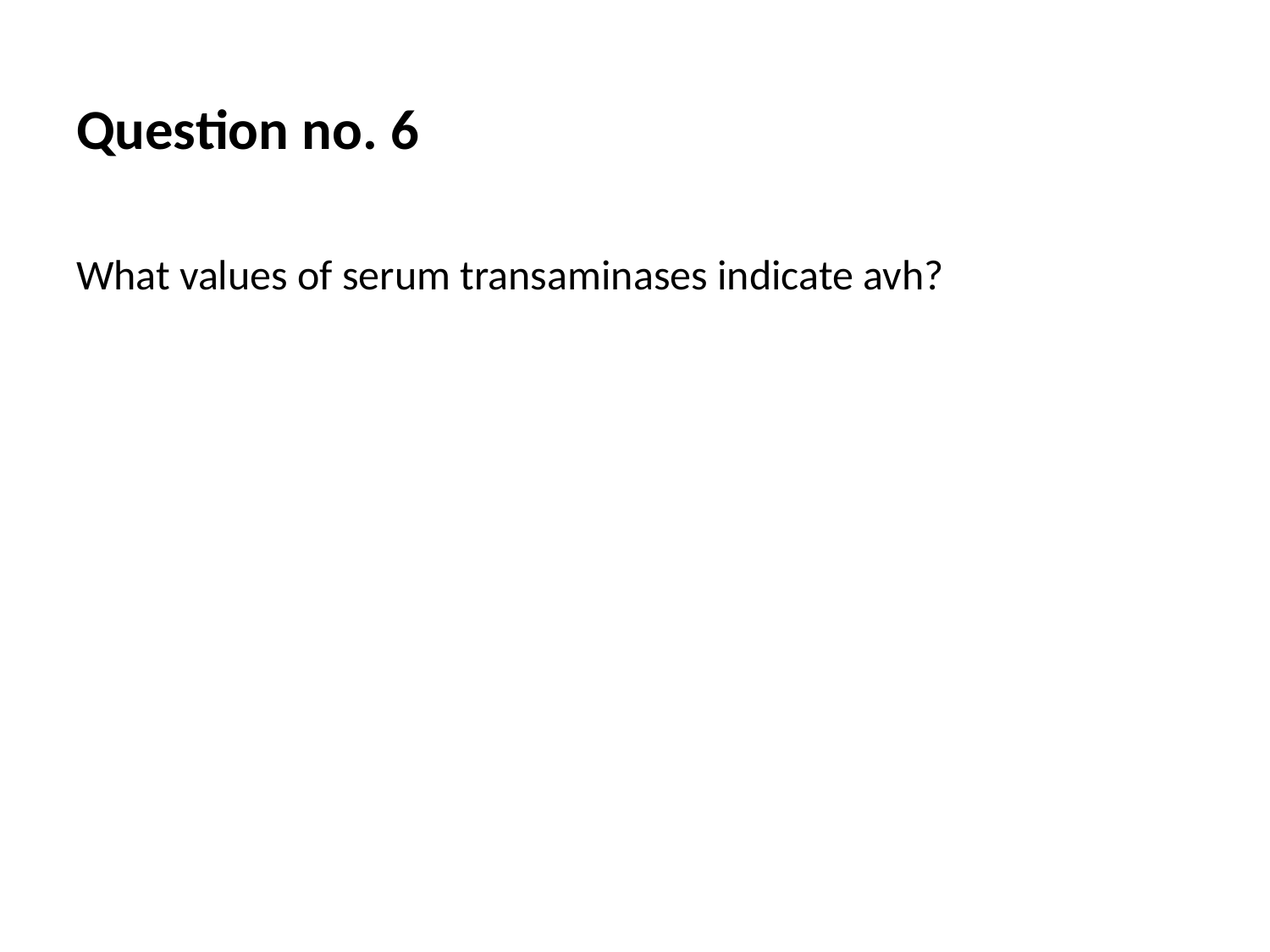

Question no. 6

What values of serum transaminases indicate avh?